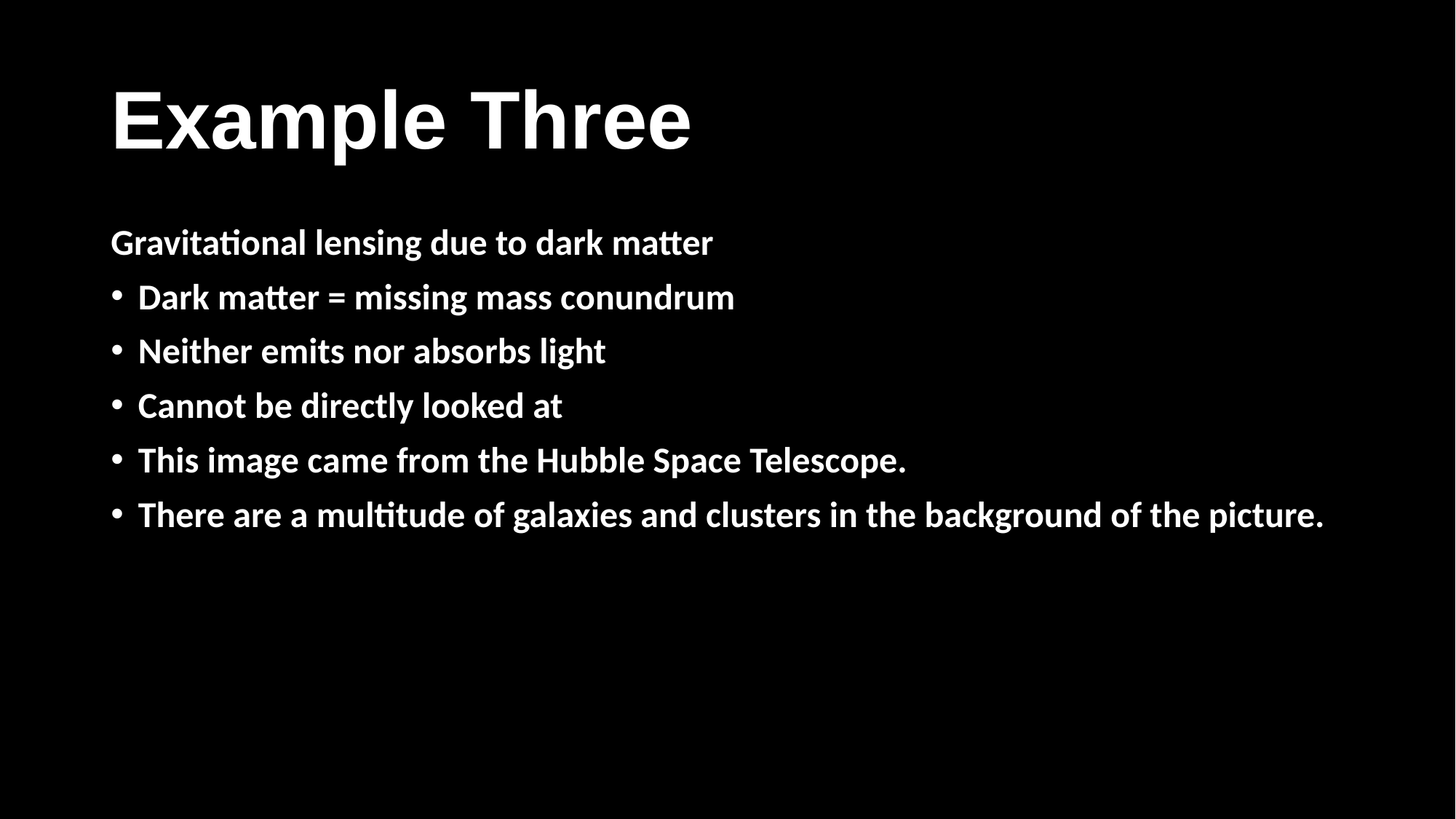

# Example Three
Gravitational lensing due to dark matter
Dark matter = missing mass conundrum
Neither emits nor absorbs light
Cannot be directly looked at
This image came from the Hubble Space Telescope.
There are a multitude of galaxies and clusters in the background of the picture.